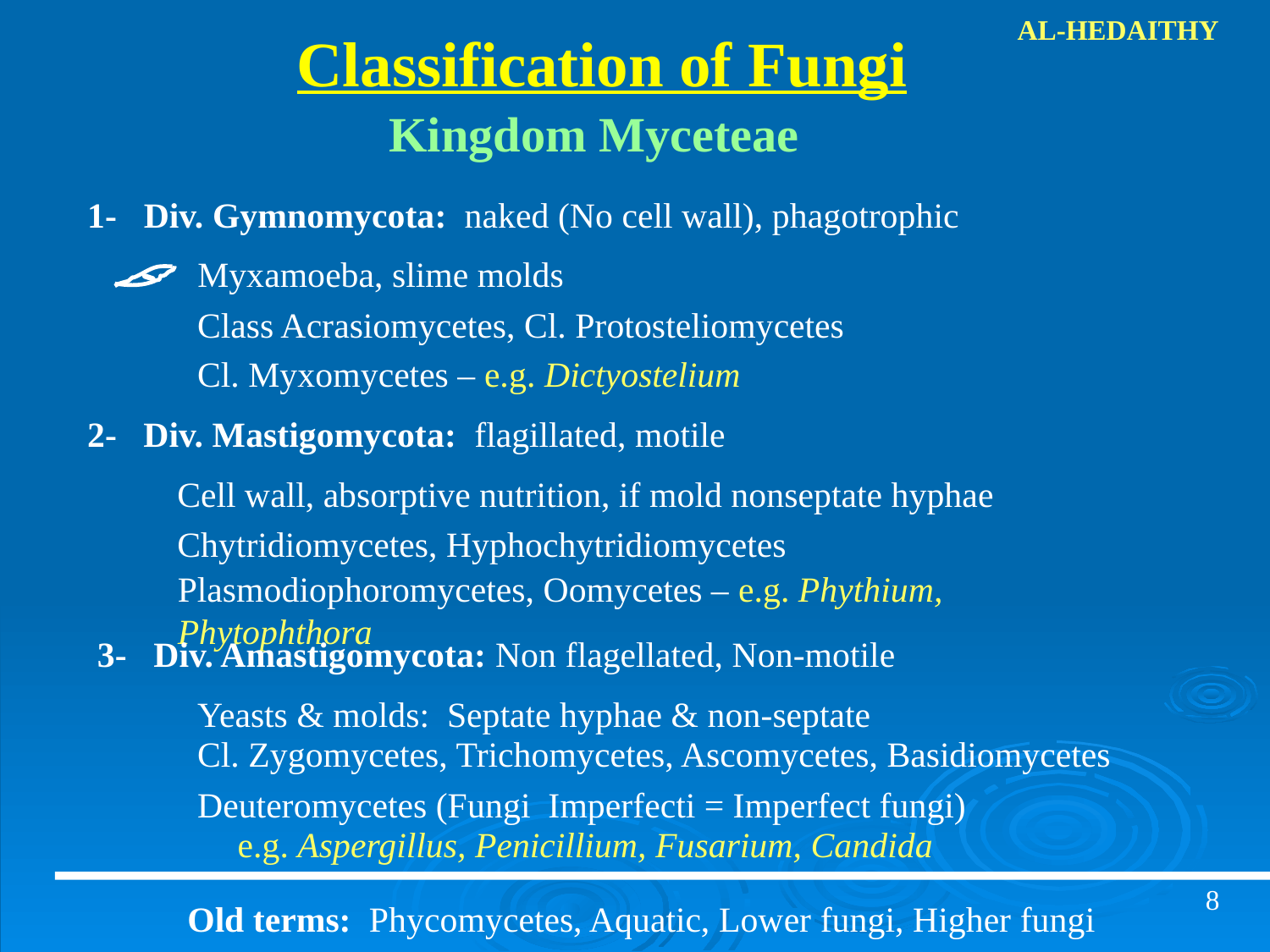

AL-HEDAITHY
Classification of Fungi
Kingdom Myceteae
1-   Div. Gymnomycota:  naked (No cell wall), phagotrophic
Myxamoeba, slime molds

Class Acrasiomycetes, Cl. Protosteliomycetes
Cl. Myxomycetes – e.g. Dictyostelium
2-   Div. Mastigomycota:  flagillated, motile
Cell wall, absorptive nutrition, if mold nonseptate hyphae
Chytridiomycetes, Hyphochytridiomycetes
Plasmodiophoromycetes, Oomycetes – e.g. Phythium, Phytophthora
3-   Div. Amastigomycota: Non flagellated, Non-motile
Yeasts & molds:  Septate hyphae & non-septate
Cl. Zygomycetes, Trichomycetes, Ascomycetes, Basidiomycetes
Deuteromycetes (Fungi  Imperfecti = Imperfect fungi)
e.g. Aspergillus, Penicillium, Fusarium, Candida

8
Old terms:  Phycomycetes, Aquatic, Lower fungi, Higher fungi